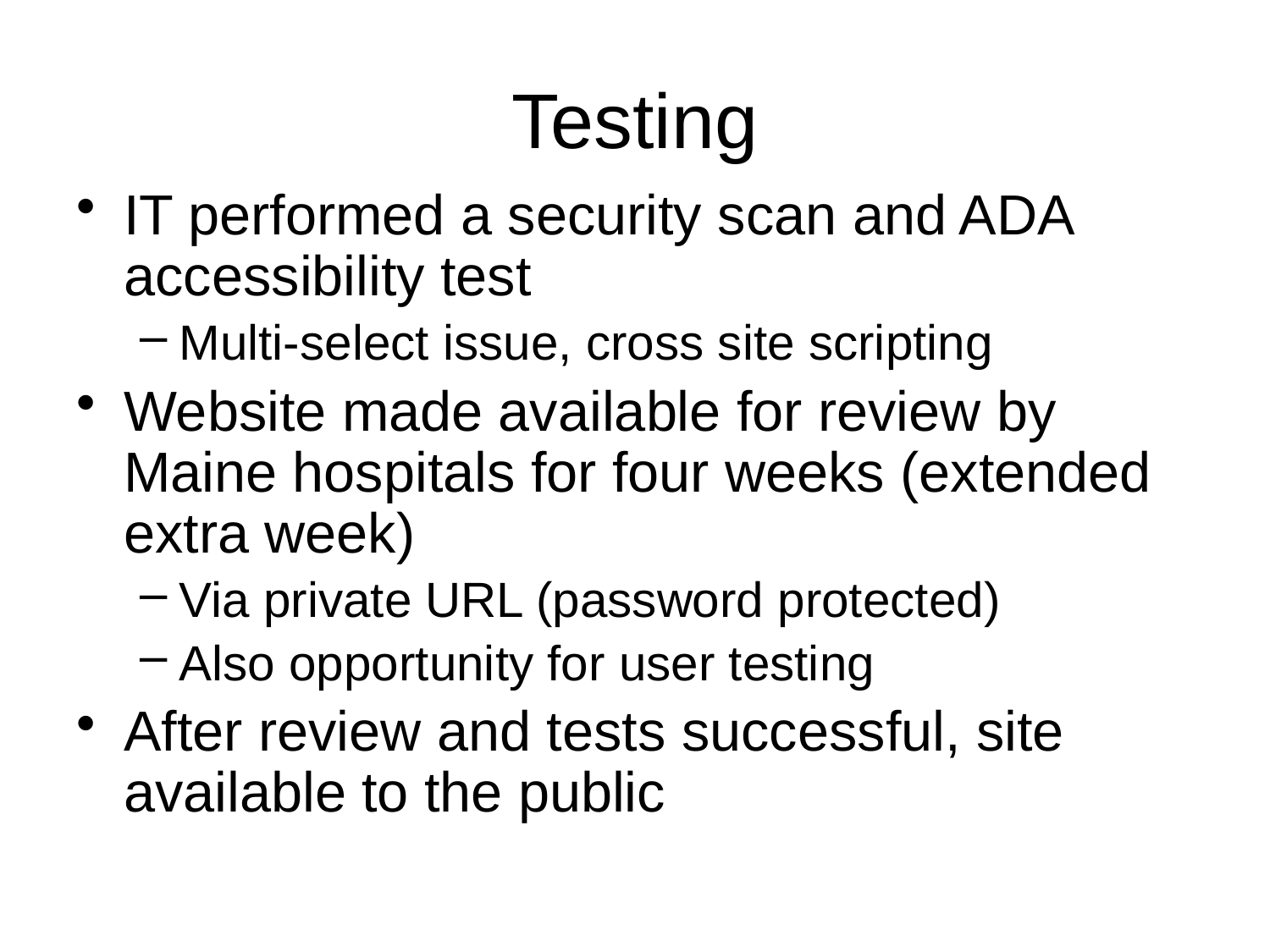

# Testing
IT performed a security scan and ADA accessibility test
Multi-select issue, cross site scripting
Website made available for review by Maine hospitals for four weeks (extended extra week)
Via private URL (password protected)
Also opportunity for user testing
After review and tests successful, site available to the public